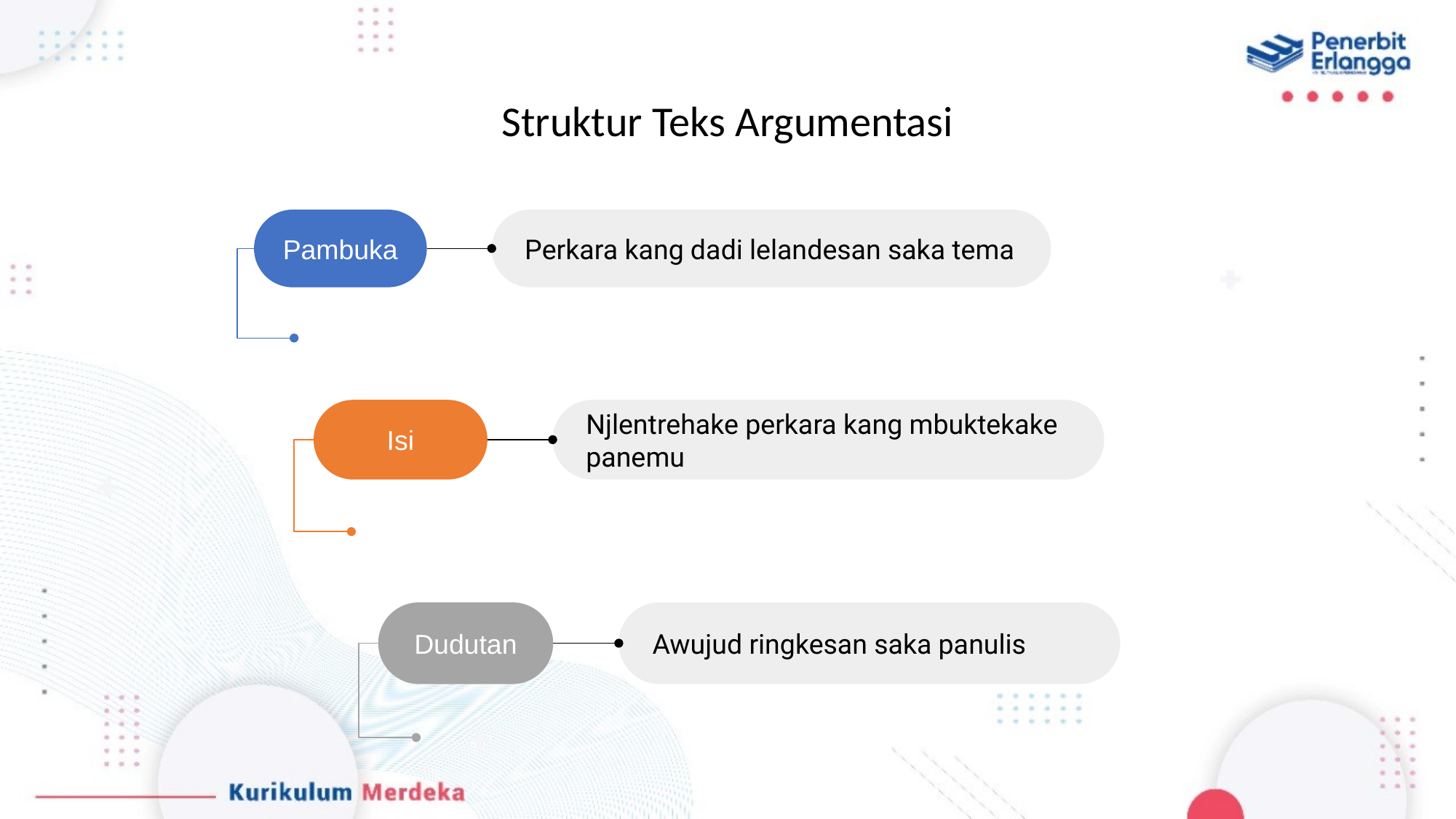

# Struktur Teks Argumentasi

Pambuka
Perkara kang dadi lelandesan saka tema

Isi
Njlentrehake perkara kang mbuktekake panemu

Awujud ringkesan saka panulis
Dudutan